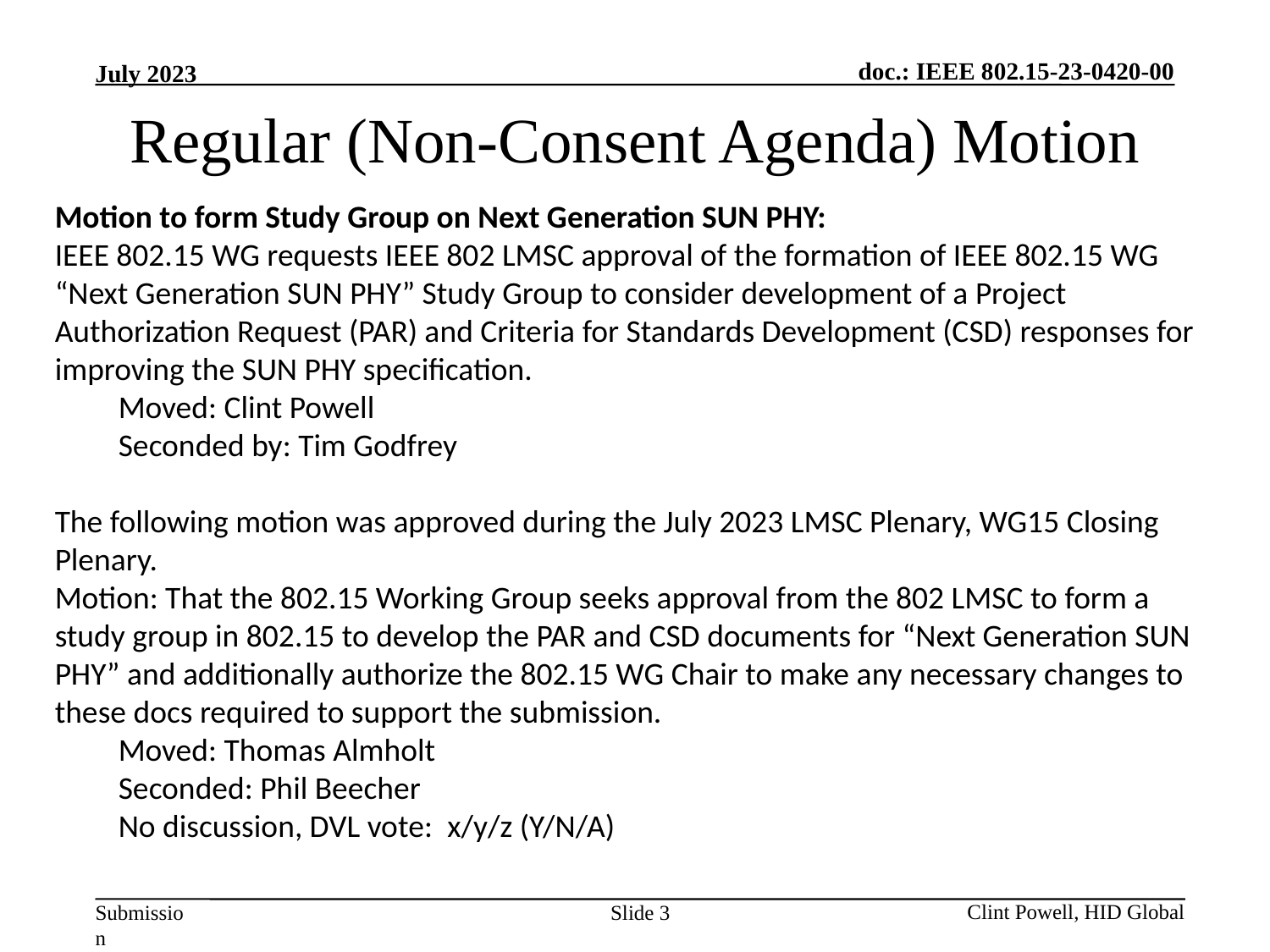

Regular (Non-Consent Agenda) Motion
Motion to form Study Group on Next Generation SUN PHY:
IEEE 802.15 WG requests IEEE 802 LMSC approval of the formation of IEEE 802.15 WG “Next Generation SUN PHY” Study Group to consider development of a Project Authorization Request (PAR) and Criteria for Standards Development (CSD) responses for improving the SUN PHY specification.
Moved: Clint Powell
Seconded by: Tim Godfrey

The following motion was approved during the July 2023 LMSC Plenary, WG15 Closing Plenary.
Motion: That the 802.15 Working Group seeks approval from the 802 LMSC to form a study group in 802.15 to develop the PAR and CSD documents for “Next Generation SUN PHY” and additionally authorize the 802.15 WG Chair to make any necessary changes to these docs required to support the submission.
Moved: Thomas Almholt
Seconded: Phil Beecher
No discussion, DVL vote:  x/y/z (Y/N/A)

Slide 3